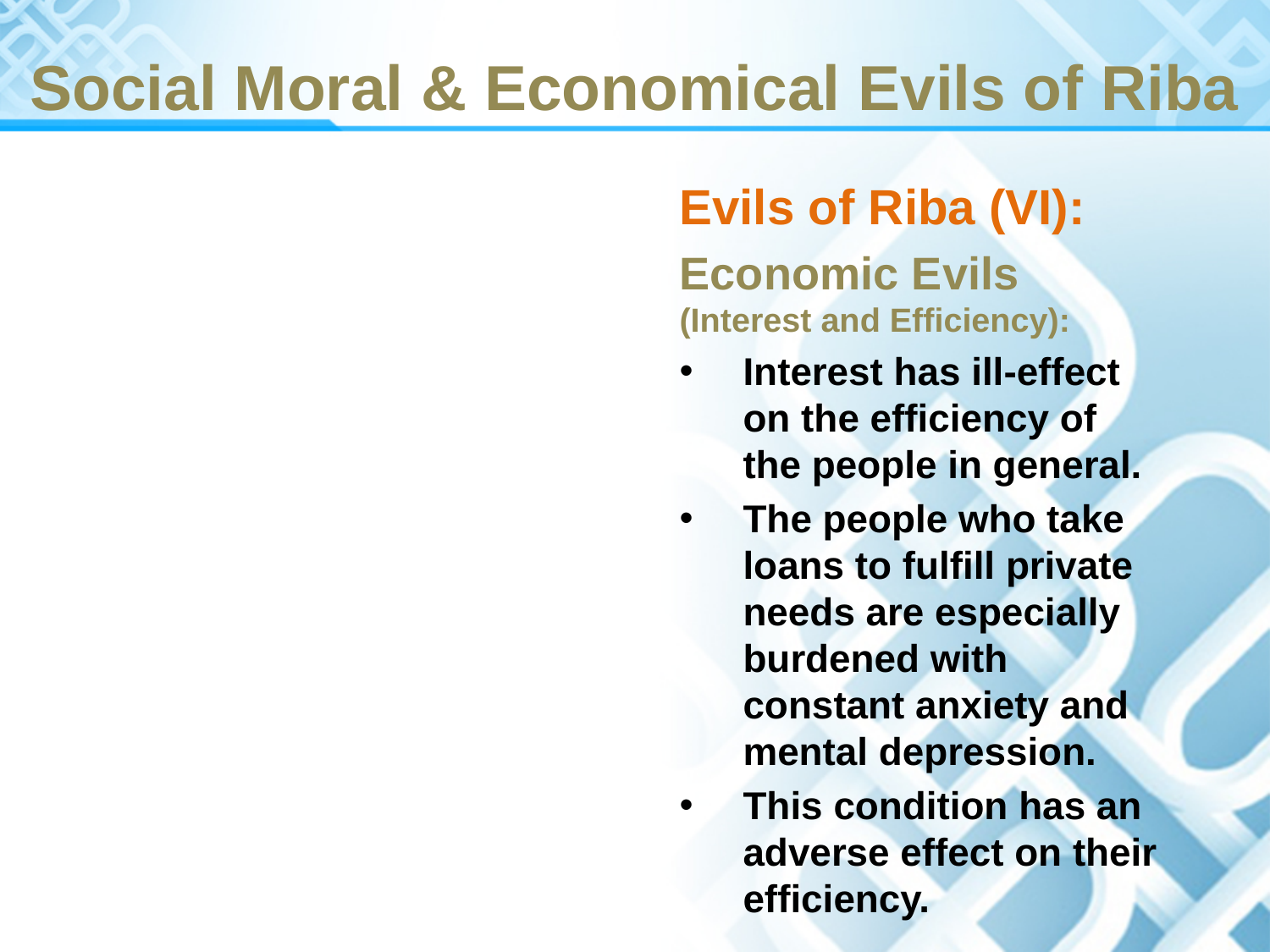

Social Moral & Economical Evils of Riba
Evils of Riba (VI):
Economic Evils (Interest and Efficiency):
Interest has ill-effect on the efficiency of the people in general.
The people who take loans to fulfill private needs are especially burdened with constant anxiety and mental depression.
This condition has an adverse effect on their efficiency.